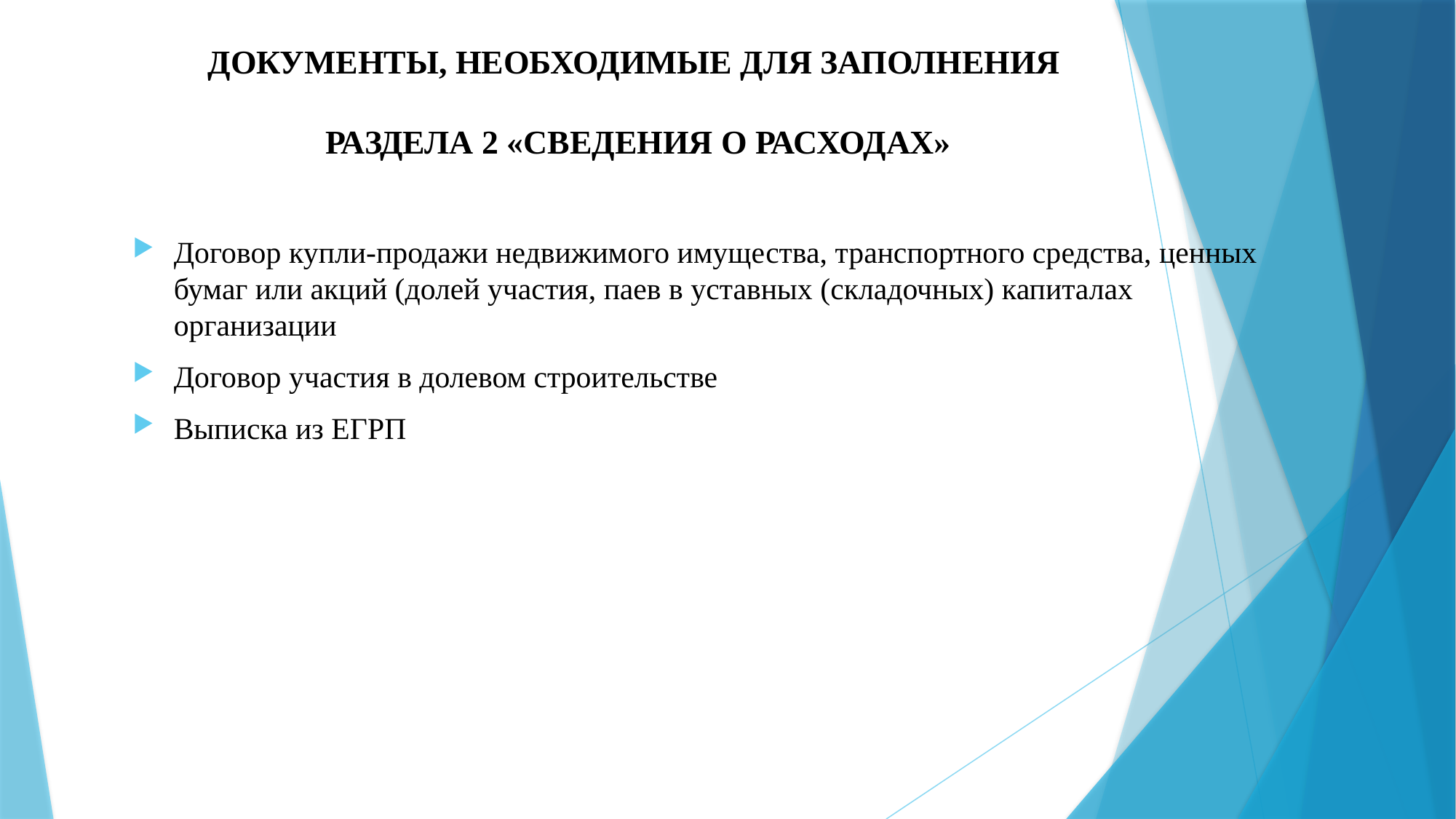

# ДОКУМЕНТЫ, НЕОБХОДИМЫЕ ДЛЯ ЗАПОЛНЕНИЯ РАЗДЕЛА 2 «СВЕДЕНИЯ О РАСХОДАХ»
Договор купли-продажи недвижимого имущества, транспортного средства, ценных бумаг или акций (долей участия, паев в уставных (складочных) капиталах организации
Договор участия в долевом строительстве
Выписка из ЕГРП